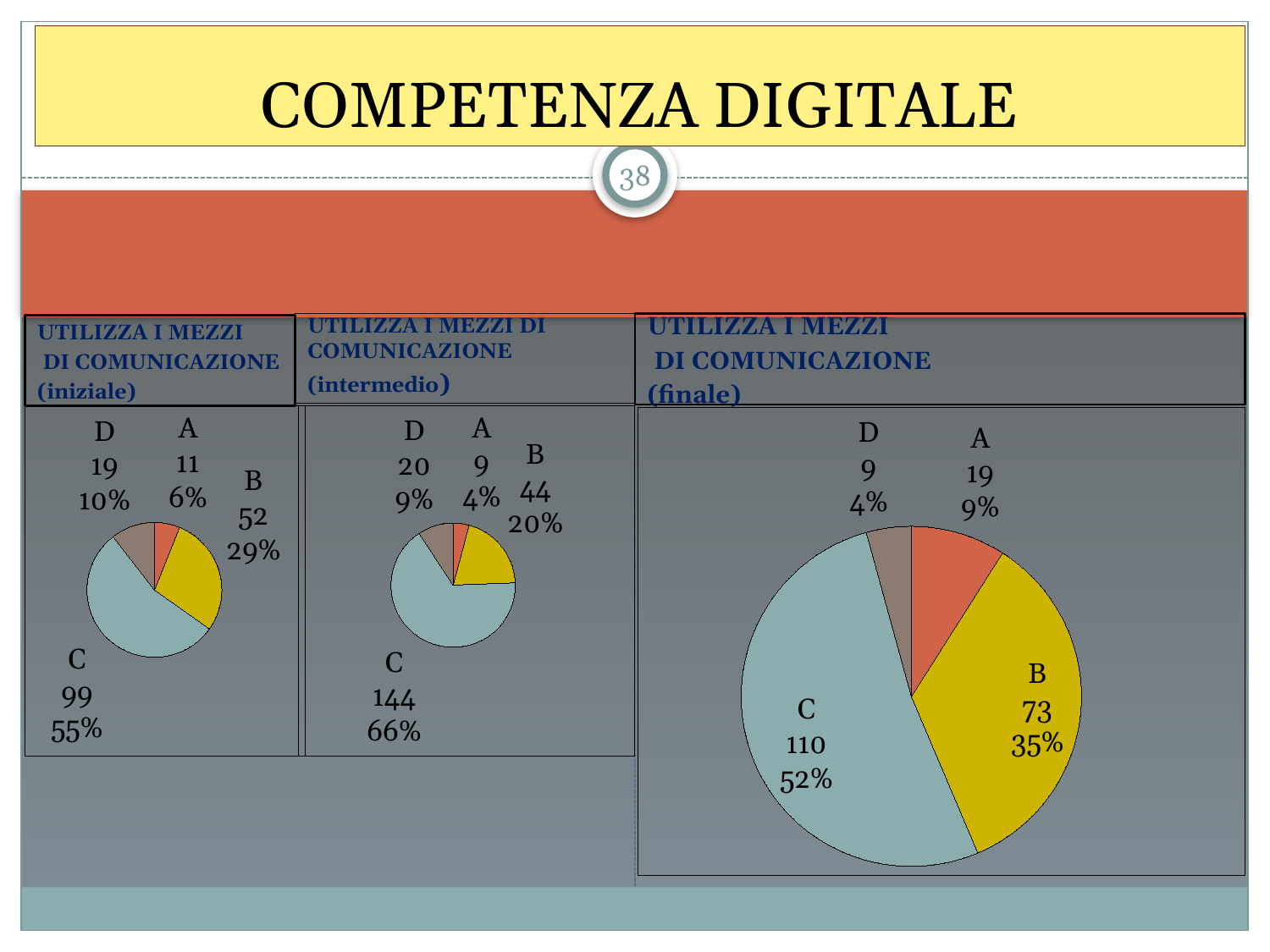

# COMPETENZA DIGITALE
38
UTILIZZA I MEZZI DI COMUNICAZIONE
(intermedio)
UTILIZZA I MEZZI
 DI COMUNICAZIONE
(finale)
UTILIZZA I MEZZI
 DI COMUNICAZIONE
(iniziale)

### Chart

| Category | Vendite |
|---|---|
| A | 11.0 |
| B | 52.0 |
| C | 99.0 |
| D | 19.0 |

### Chart

| Category | Vendite |
|---|---|
| A | 9.0 |
| B | 44.0 |
| C | 144.0 |
| D | 20.0 |

### Chart

| Category | Vendite |
|---|---|
| A | 19.0 |
| B | 73.0 |
| C | 110.0 |
| D | 9.0 |